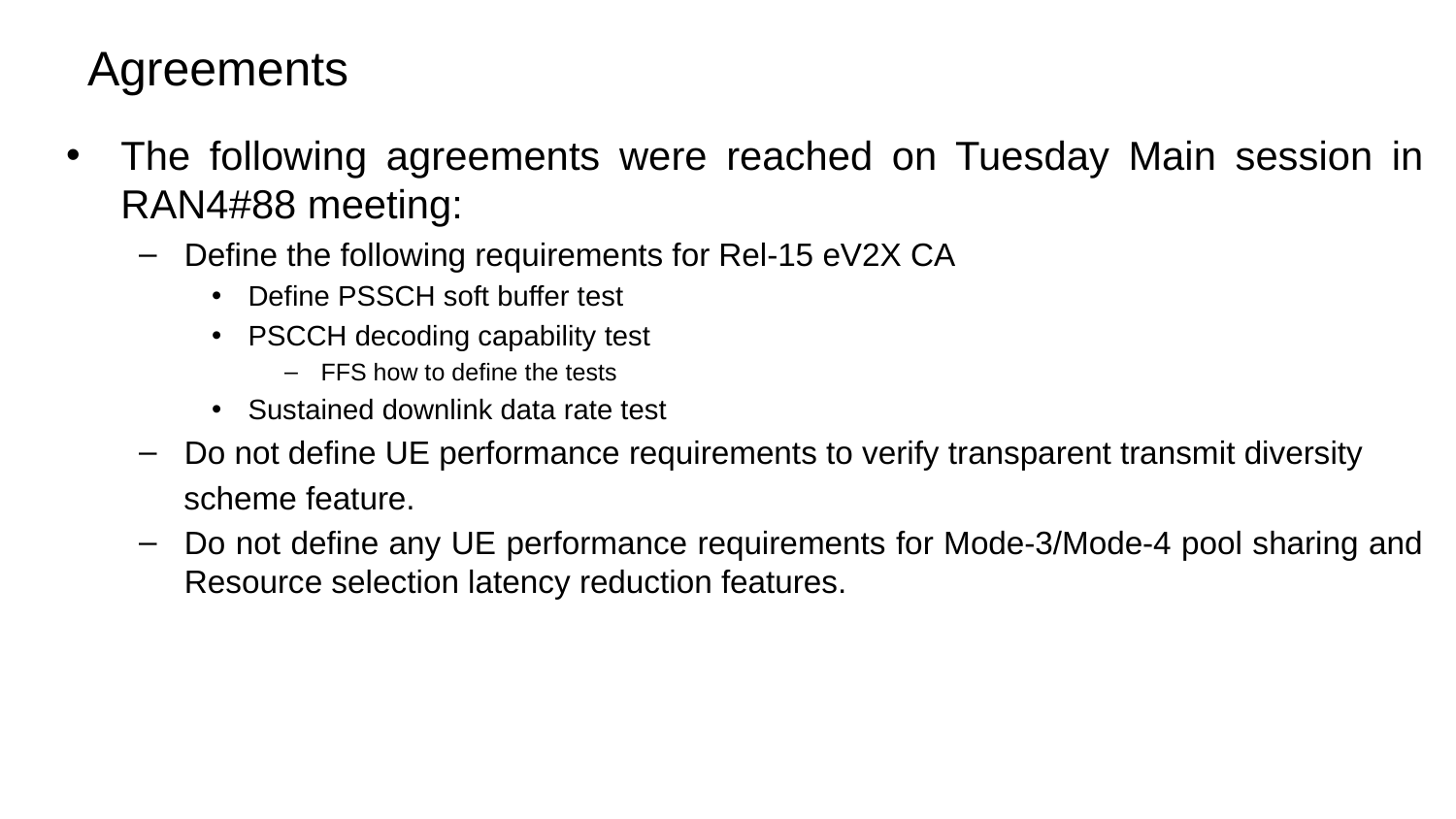

# Agreements
The following agreements were reached on Tuesday Main session in RAN4#88 meeting:
Define the following requirements for Rel-15 eV2X CA
Define PSSCH soft buffer test
PSCCH decoding capability test
FFS how to define the tests
Sustained downlink data rate test
Do not define UE performance requirements to verify transparent transmit diversity
     scheme feature.
Do not define any UE performance requirements for Mode-3/Mode-4 pool sharing and Resource selection latency reduction features.